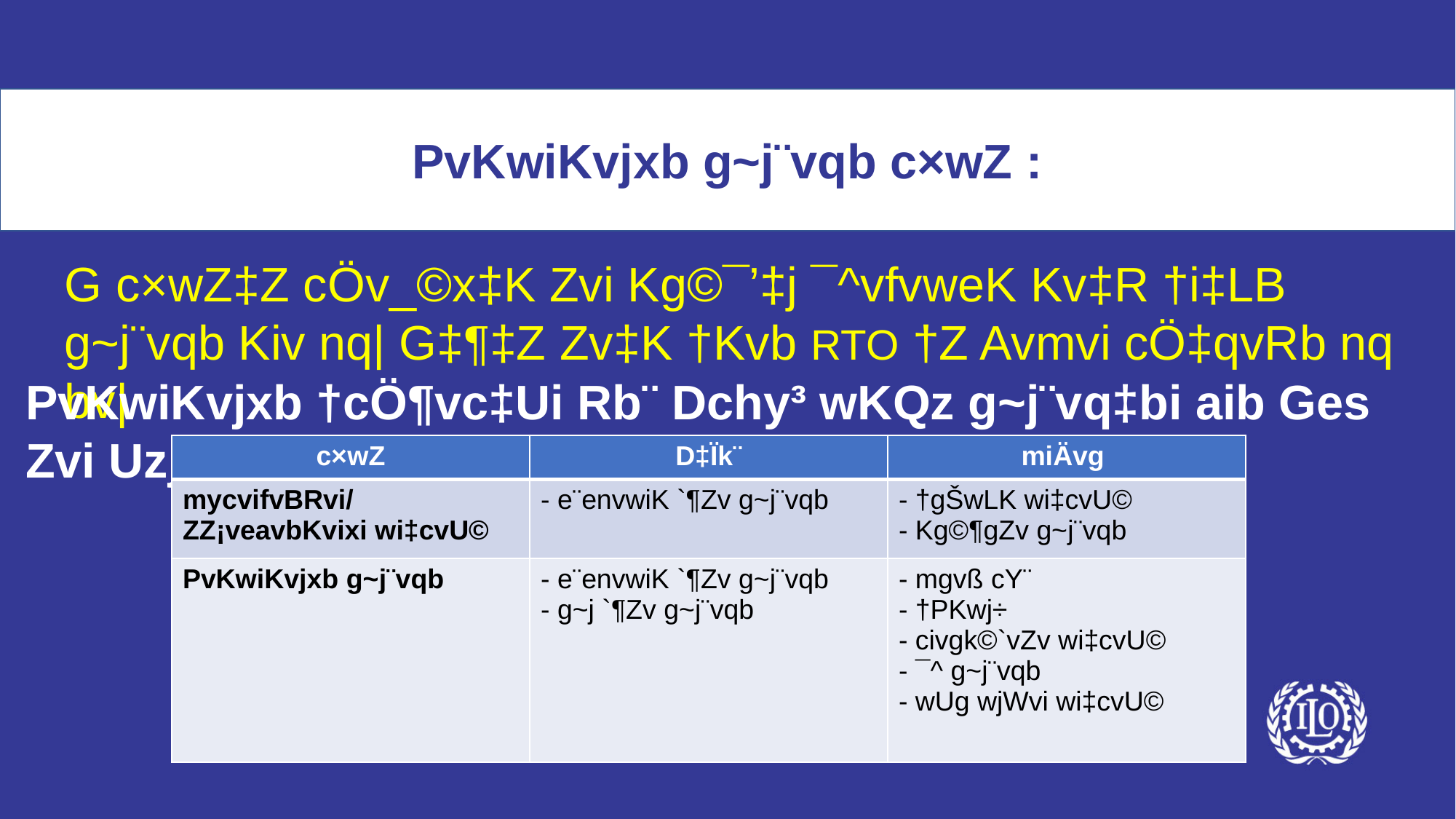

PvKwiKvjxb g~j¨vqb c×wZ :
G c×wZ‡Z cÖv_©x‡K Zvi Kg©¯’‡j ¯^vfvweK Kv‡R †i‡LB g~j¨vqb Kiv nq| G‡¶‡Z Zv‡K †Kvb RTO †Z Avmvi cÖ‡qvRb nq bv|
PvKwiKvjxb †cÖ¶vc‡Ui Rb¨ Dchy³ wKQz g~j¨vq‡bi aib Ges Zvi Uzjmbx‡P †`Lv‡bv n‡jv-
| c×wZ | D‡Ïk¨ | miÄvg |
| --- | --- | --- |
| mycvifvBRvi/ ZZ¡veavbKvixi wi‡cvU© | - e¨envwiK `¶Zv g~j¨vqb | - †gŠwLK wi‡cvU© - Kg©¶gZv g~j¨vqb |
| PvKwiKvjxb g~j¨vqb | - e¨envwiK `¶Zv g~j¨vqb - g~j `¶Zv g~j¨vqb | - mgvß cY¨ - †PKwj÷ - civgk©`vZv wi‡cvU© - ¯^ g~j¨vqb - wUg wjWvi wi‡cvU© |